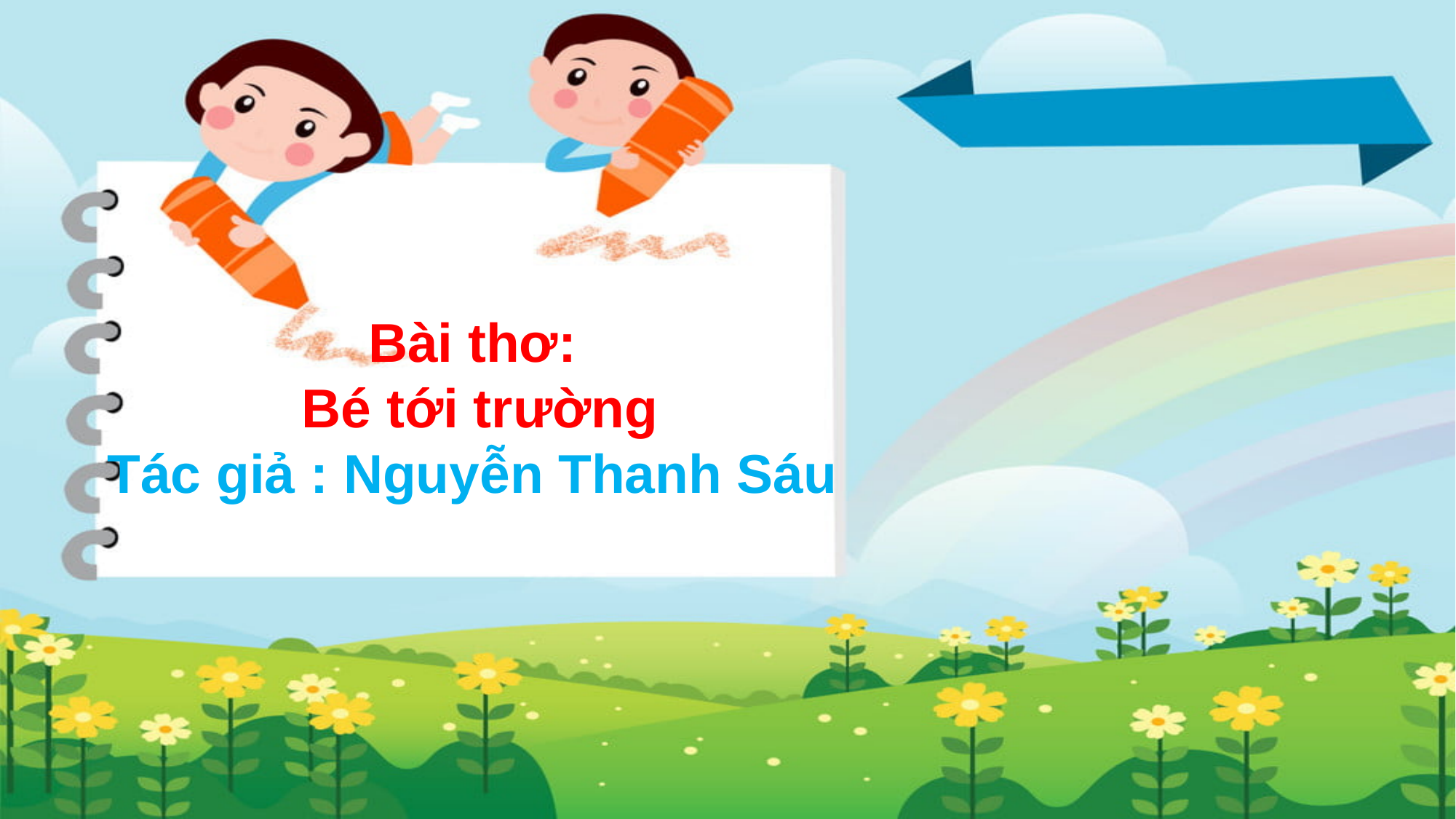

Bài thơ:
 Bé tới trường
Tác giả : Nguyễn Thanh Sáu